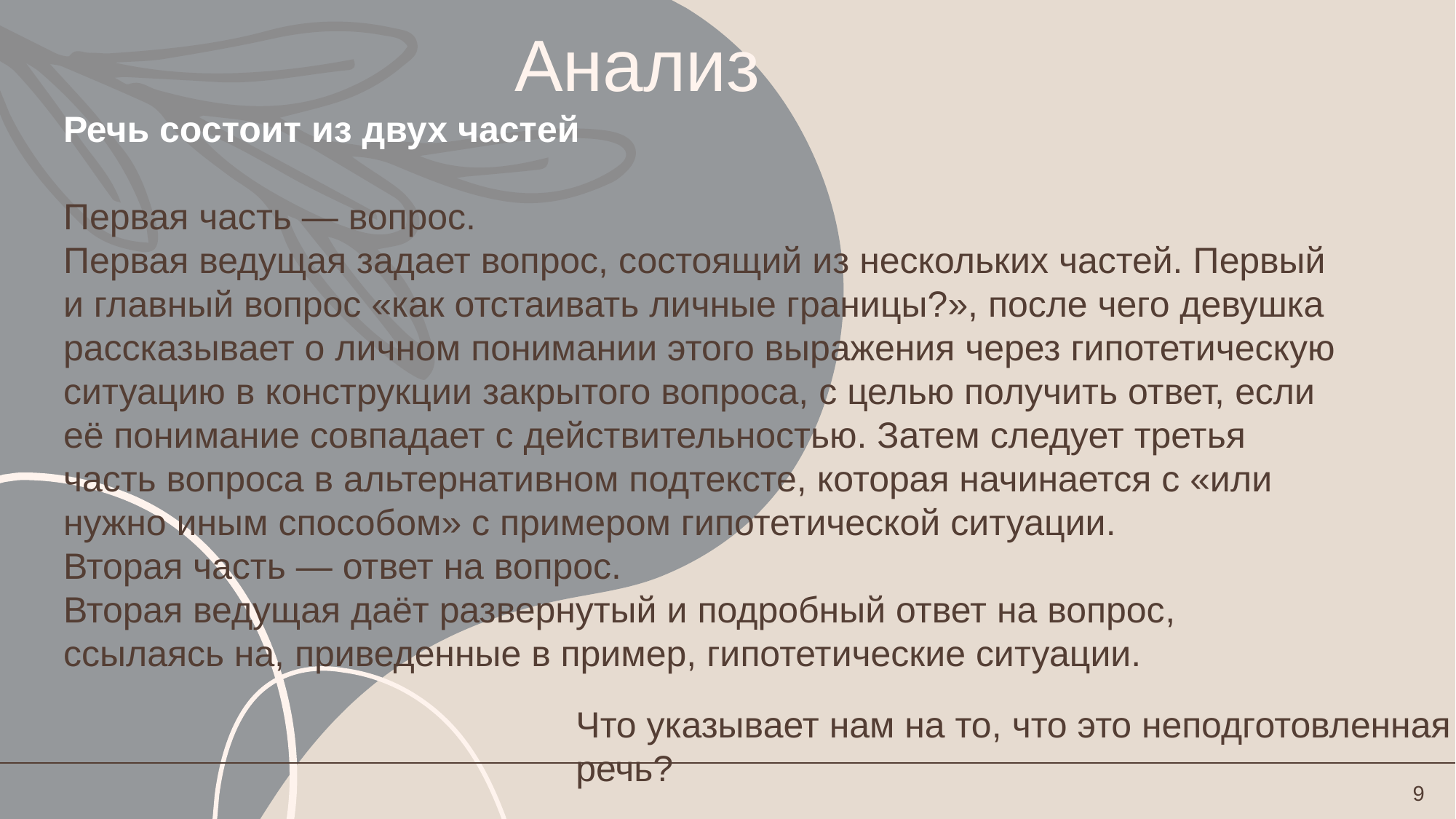

# Анализ
Речь состоит из двух частей

Первая часть — вопрос.
Первая ведущая задает вопрос, состоящий из нескольких частей. Первый и главный вопрос «как отстаивать личные границы?», после чего девушка рассказывает о личном понимании этого выражения через гипотетическую ситуацию в конструкции закрытого вопроса, с целью получить ответ, если её понимание совпадает с действительностью. Затем следует третья часть вопроса в альтернативном подтексте, которая начинается с «или нужно иным способом» с примером гипотетической ситуации.
Вторая часть — ответ на вопрос.
Вторая ведущая даёт развернутый и подробный ответ на вопрос, ссылаясь на, приведенные в пример, гипотетические ситуации.

Что указывает нам на то, что это неподготовленная речь?
9